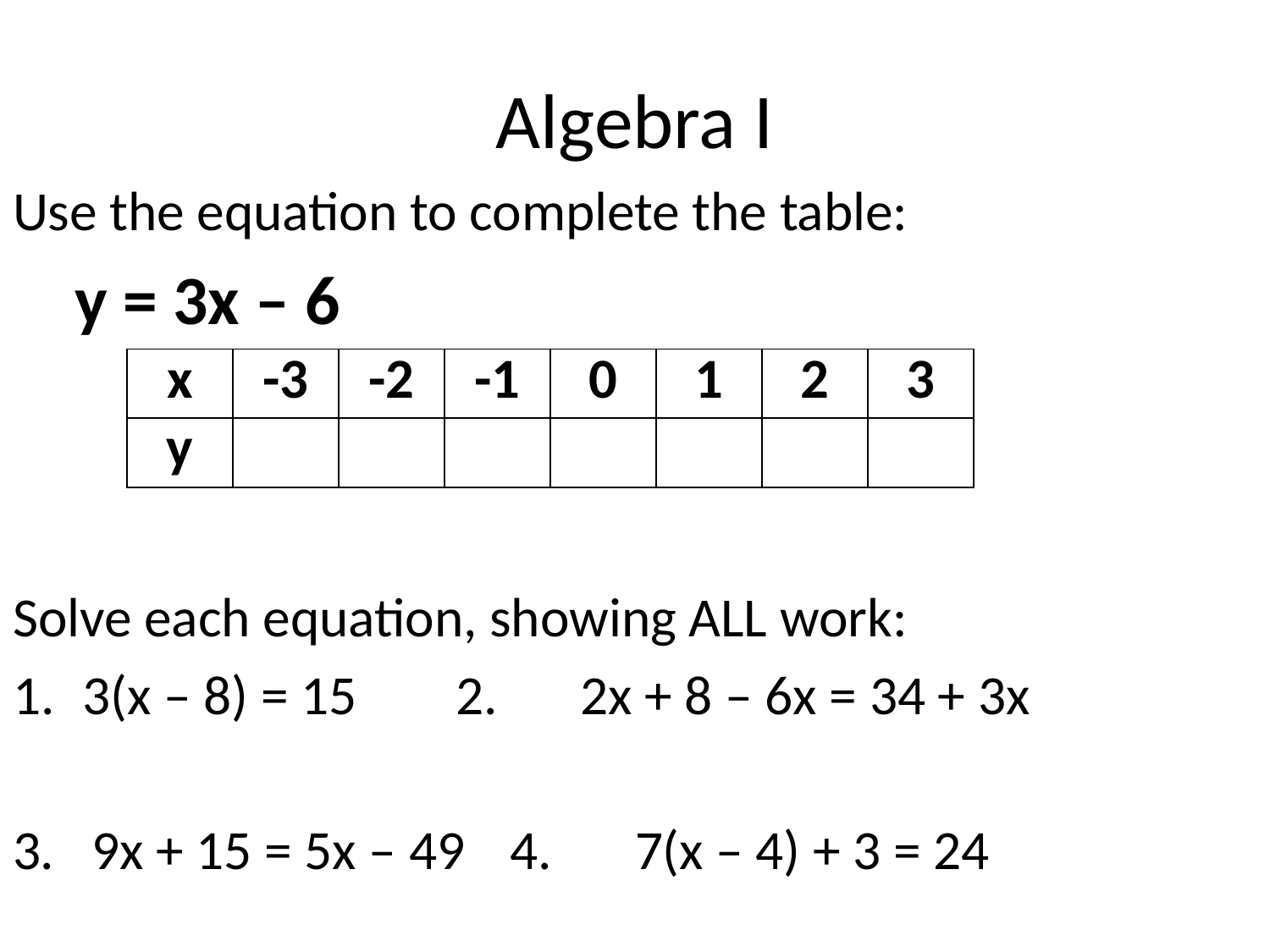

# Algebra I
Use the equation to complete the table:
			y = 3x – 6

Solve each equation, showing ALL work:
3(x – 8) = 15			2.	2x + 8 – 6x = 34 + 3x

3.   9x + 15 = 5x – 49		4.	7(x – 4) + 3 = 24

| x | -3 | -2 | -1 | 0 | 1 | 2 | 3 |
| --- | --- | --- | --- | --- | --- | --- | --- |
| y |  |  |  |  |  |  |  |